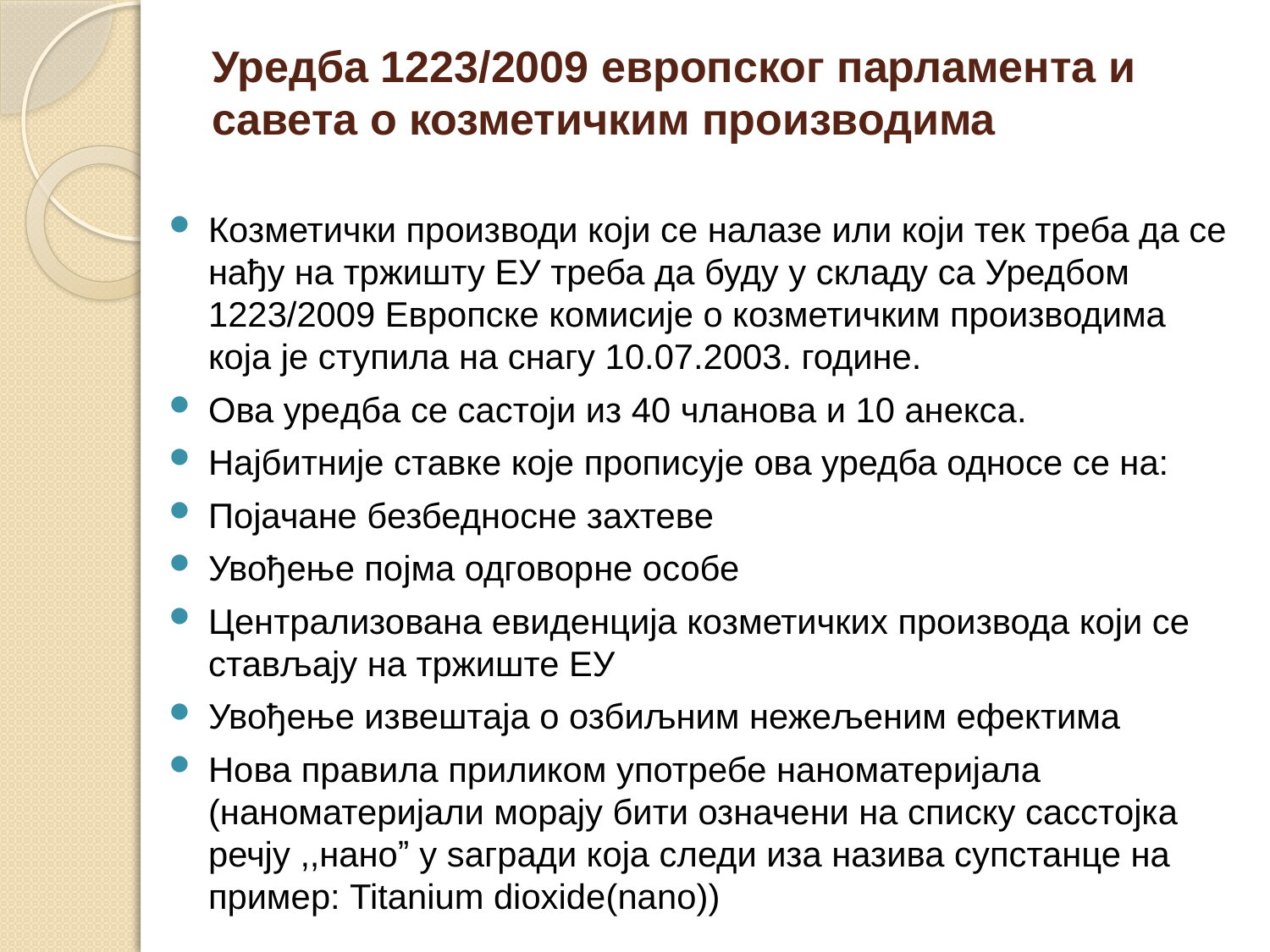

# Уредба 1223/2009 европског парламента и савета о козметичким производима
Козметички производи који се налазе или који тек треба да се нађу на тржишту ЕУ треба да буду у складу са Уредбом 1223/2009 Европске комисије о козметичким производима  која је ступила на снагу 10.07.2003. године.
Ова уредба се састоји из 40 чланова и 10 анекса.
Најбитније ставке које прописује ова уредба односе се на:
Појачане безбедносне захтеве
Увођење појма одговорне особе
Централизована евиденција козметичких производа који се стављају на тржиште ЕУ
Увођење извештаја о озбиљним нежељеним ефектима
Нова правила приликом употребе наноматеријала (наноматеријали морају бити означени на списку сасстојка речју ,,наноˮ у ѕагради која следи иза назива супстанце на пример: Titanium dioxide(nano))